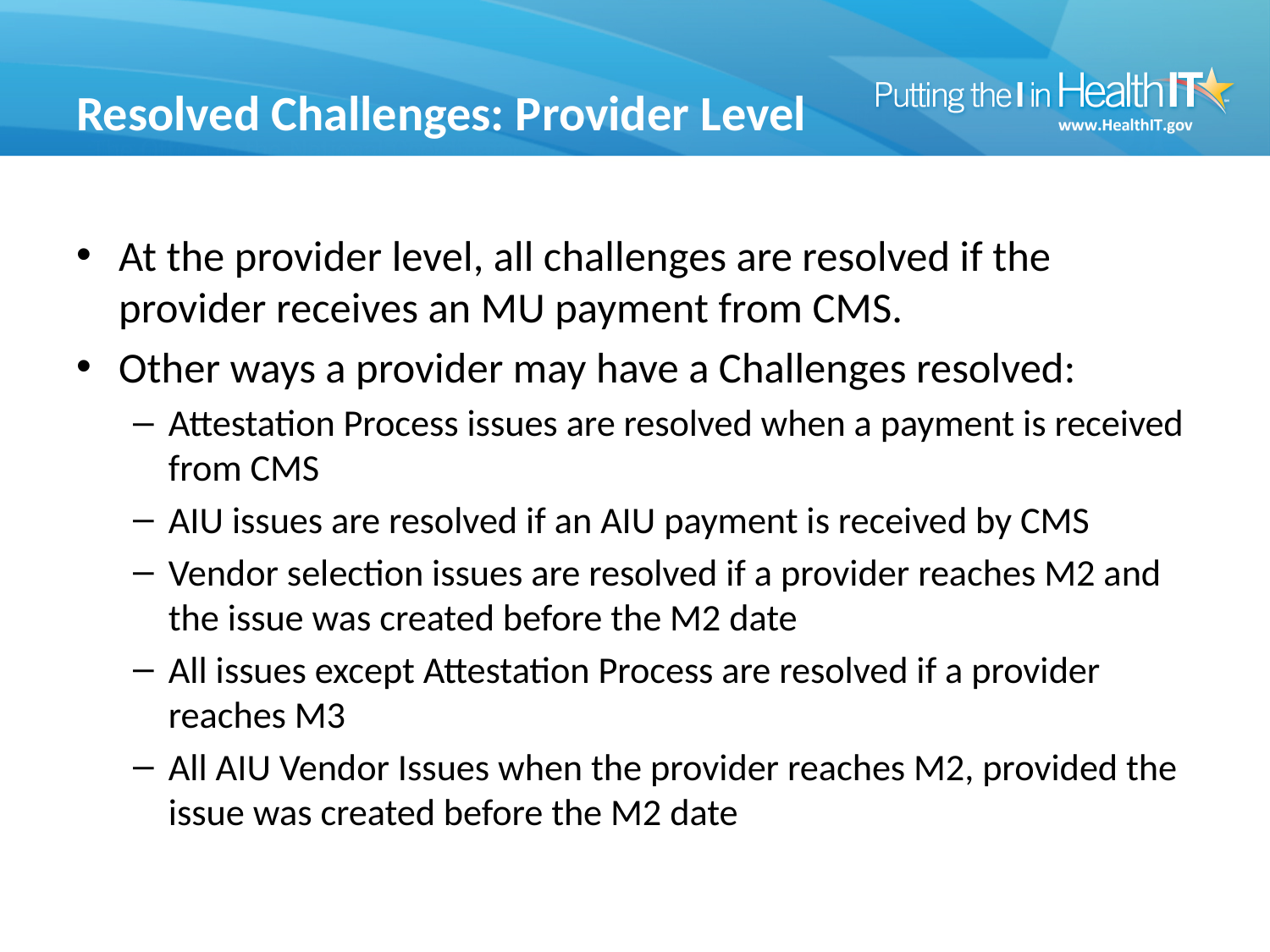

# Resolved Challenges: Provider Level
At the provider level, all challenges are resolved if the provider receives an MU payment from CMS.
Other ways a provider may have a Challenges resolved:
Attestation Process issues are resolved when a payment is received from CMS
AIU issues are resolved if an AIU payment is received by CMS
Vendor selection issues are resolved if a provider reaches M2 and the issue was created before the M2 date
All issues except Attestation Process are resolved if a provider reaches M3
All AIU Vendor Issues when the provider reaches M2, provided the issue was created before the M2 date